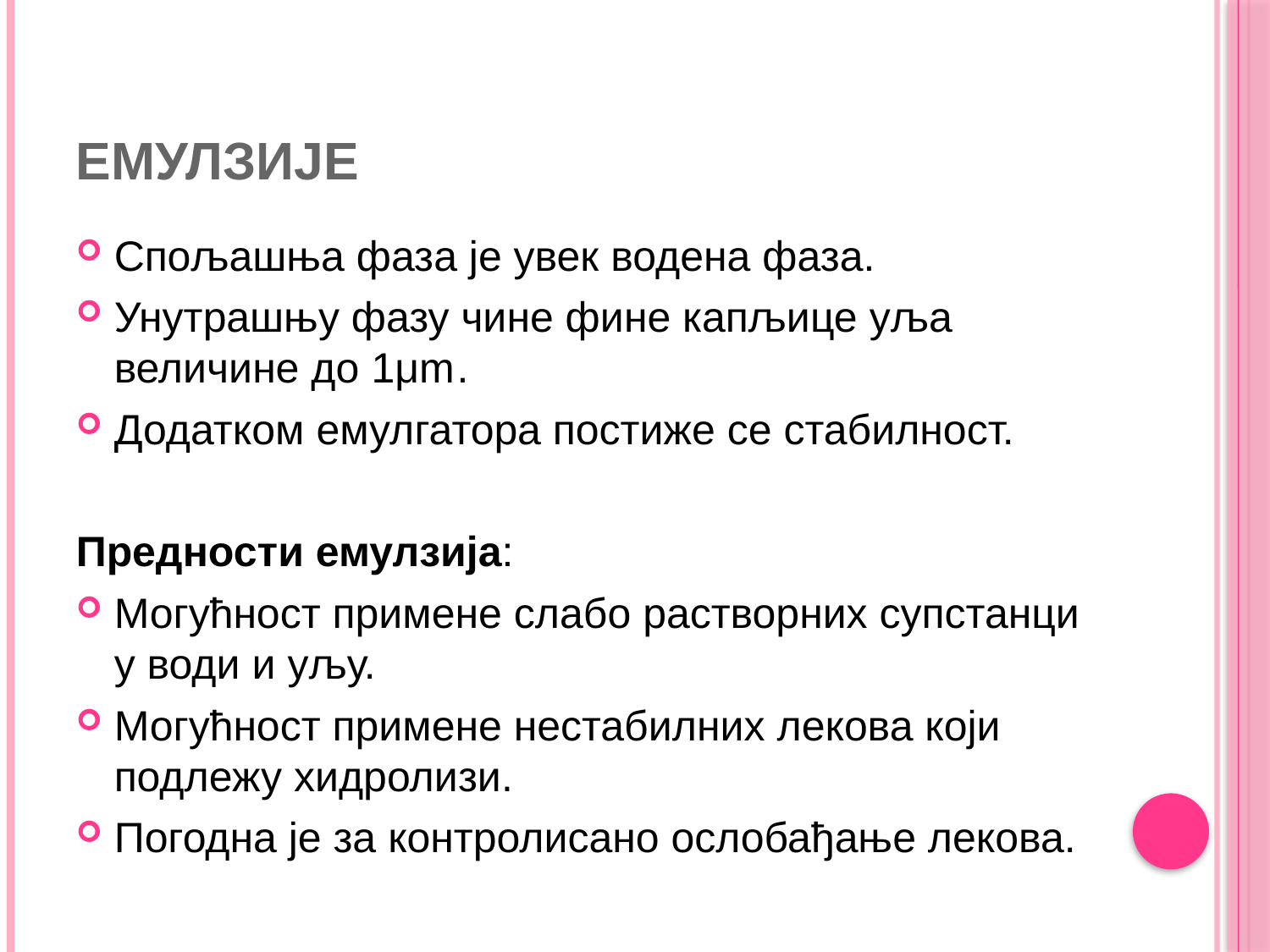

# Емулзије
Спољашња фаза је увек водена фаза.
Унутрашњу фазу чине фине капљице уља величине до 1μm.
Додатком емулгатора постиже се стабилност.

Предности емулзија:
Могућност примене слабо растворних супстанци у води и уљу.
Могућност примене нестабилних лекова који подлежу хидролизи.
Погодна је за контролисано ослобађање лекова.